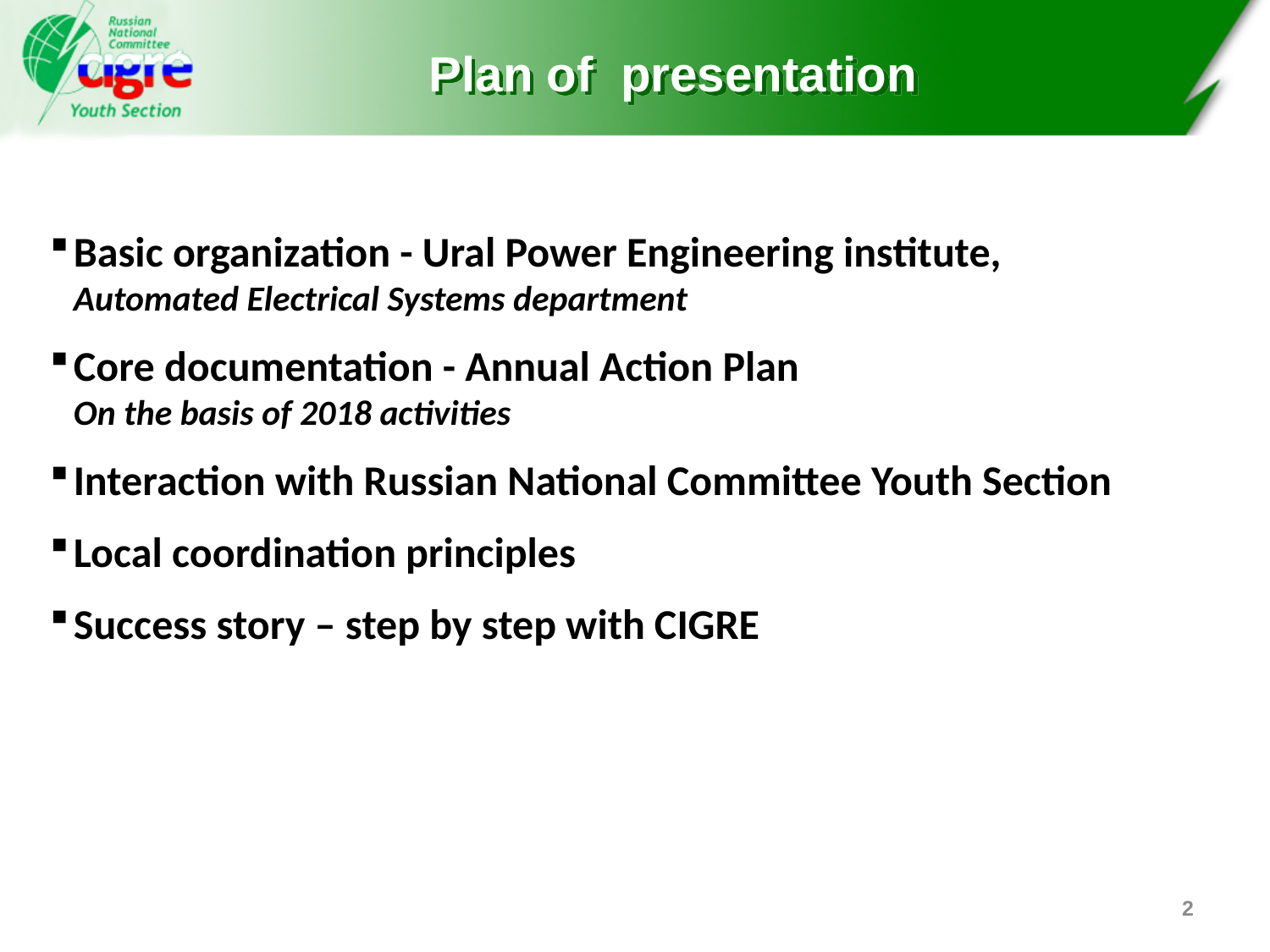

Plan of  presentation
Basic organization - Ural Power Engineering institute,
Automated Electrical Systems department
Core documentation - Annual Action Plan
On the basis of 2018 activities
Interaction with Russian National Committee Youth Section
Local coordination principles
Success story – step by step with CIGRE
2